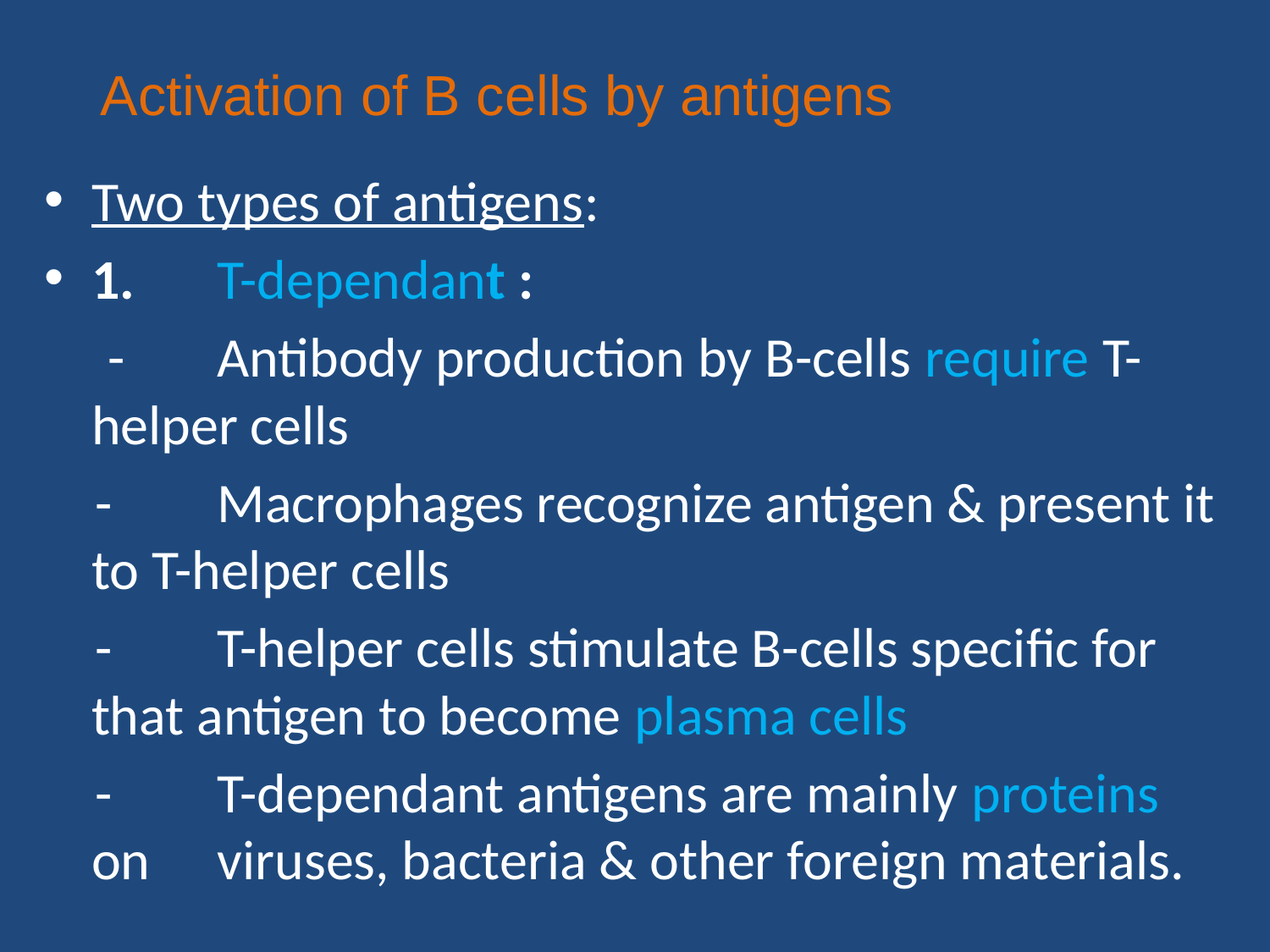

# Activation of B cells by antigens
Two types of antigens:
1. 	T-dependant :
     - 	Antibody production by B-cells require T-	helper cells
    - 	Macrophages recognize antigen & present it 	to T-helper cells
    - 	T-helper cells stimulate B-cells specific for 	that antigen to become plasma cells
    - 	T-dependant antigens are mainly proteins on 	viruses, bacteria & other foreign materials.